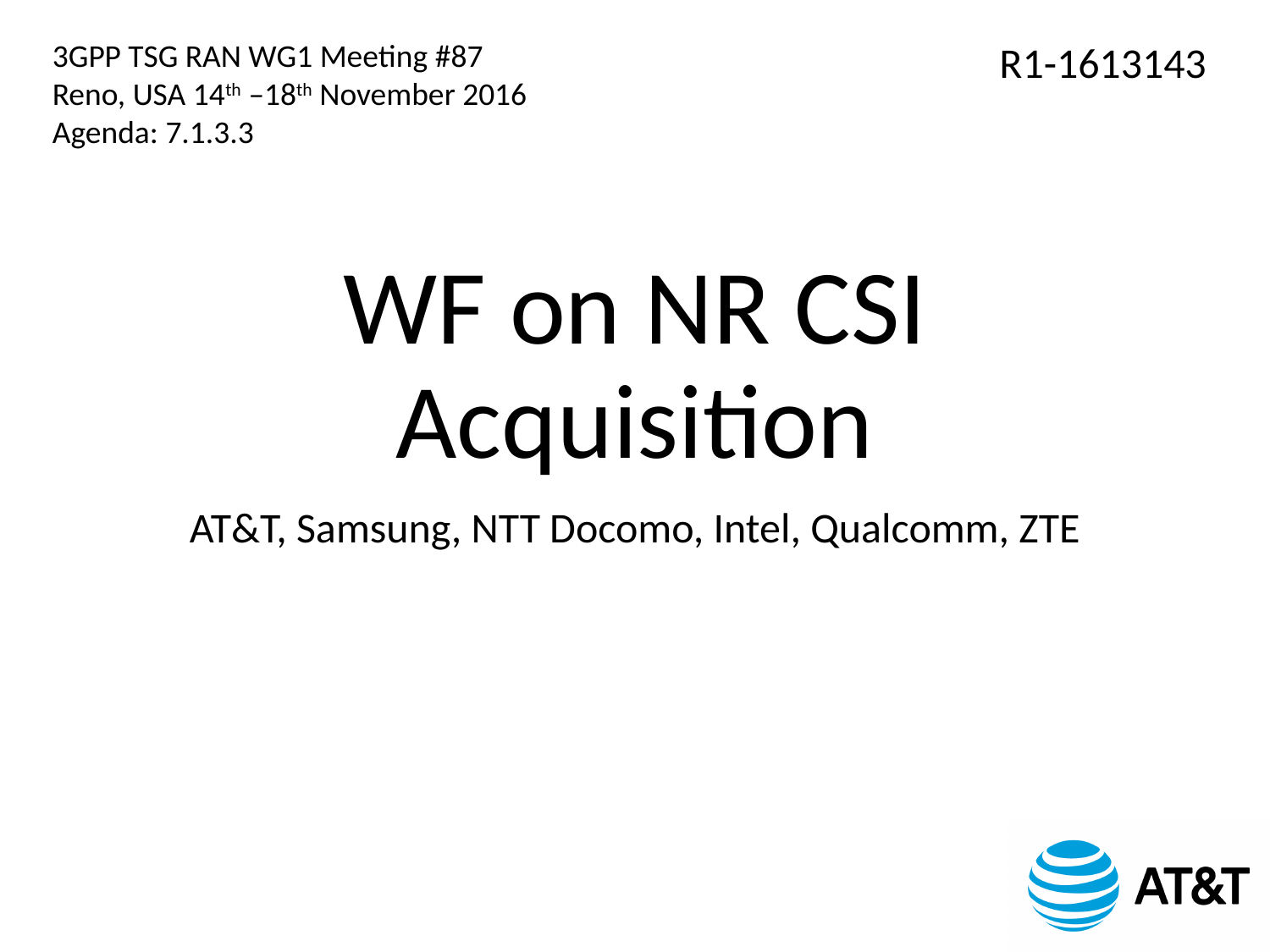

3GPP TSG RAN WG1 Meeting #87
Reno, USA 14th –18th November 2016
Agenda: 7.1.3.3
R1-1613143
# WF on NR CSI Acquisition
AT&T, Samsung, NTT Docomo, Intel, Qualcomm, ZTE